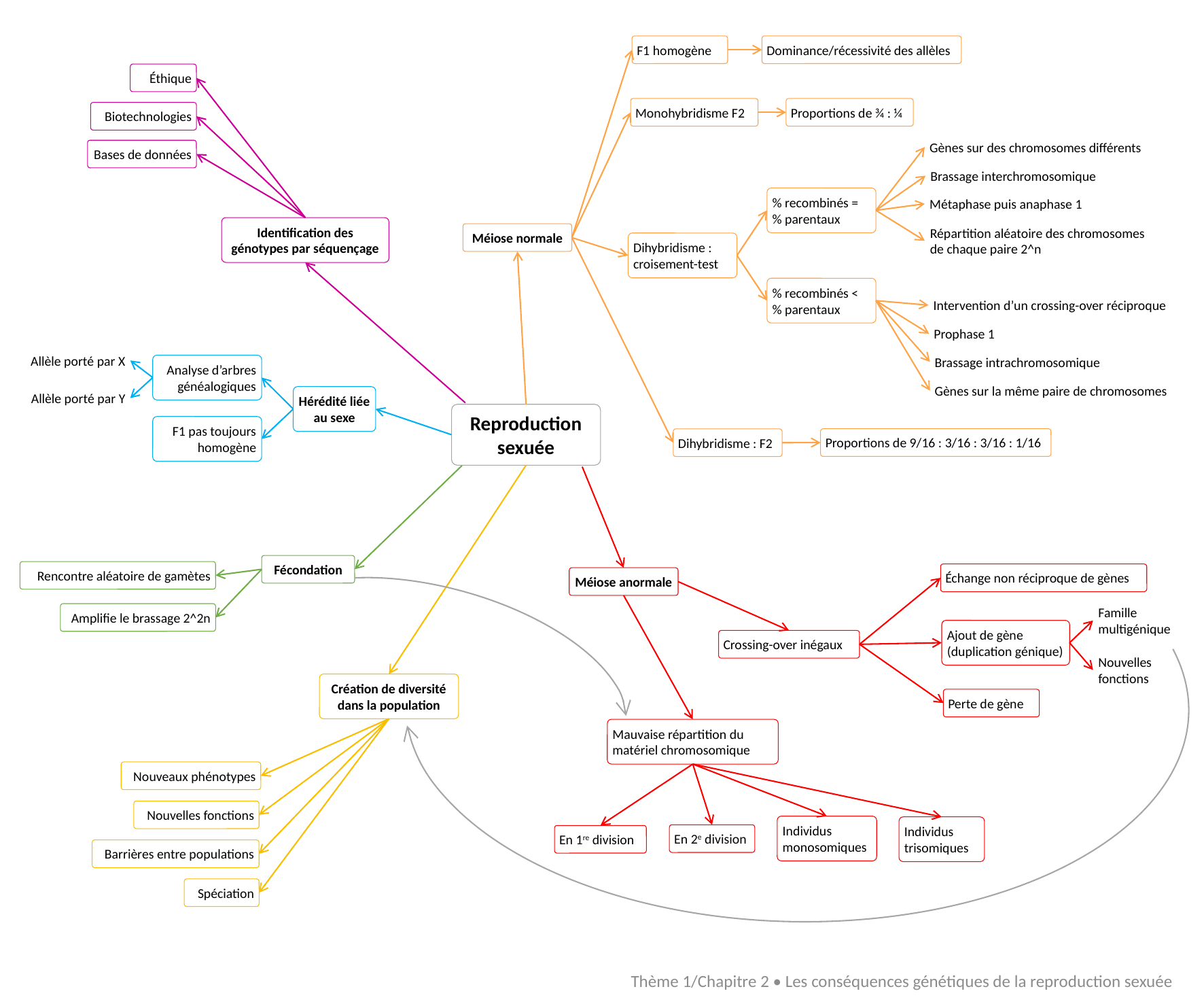

F1 homogène
Dominance/récessivité des allèles
Éthique
Proportions de ¾ : ¼
Monohybridisme F2
Biotechnologies
Gènes sur des chromosomes différents
Bases de données
Brassage interchromosomique
% recombinés = % parentaux
Métaphase puis anaphase 1
Identification des génotypes par séquençage
Répartition aléatoire des chromosomes de chaque paire 2^n
Méiose normale
Dihybridisme : croisement-test
% recombinés < % parentaux
Intervention d’un crossing-over réciproque
Prophase 1
Allèle porté par X
Brassage intrachromosomique
Analyse d’arbres généalogiques
Gènes sur la même paire de chromosomes
Allèle porté par Y
Hérédité liée au sexe
Reproduction sexuée
F1 pas toujours homogène
Proportions de 9/16 : 3/16 : 3/16 : 1/16
Dihybridisme : F2

Fécondation
Rencontre aléatoire de gamètes
Échange non réciproque de gènes
Méiose anormale

Famille multigénique
Amplifie le brassage 2^2n
Ajout de gène (duplication génique)
Crossing-over inégaux
Nouvelles fonctions
Création de diversité dans la population
Perte de gène
Mauvaise répartition du matériel chromosomique
Nouveaux phénotypes
Nouvelles fonctions
Individus monosomiques
Individus trisomiques
En 2e division
En 1re division
Barrières entre populations
Spéciation
Thème 1/Chapitre 2 • Les conséquences génétiques de la reproduction sexuée